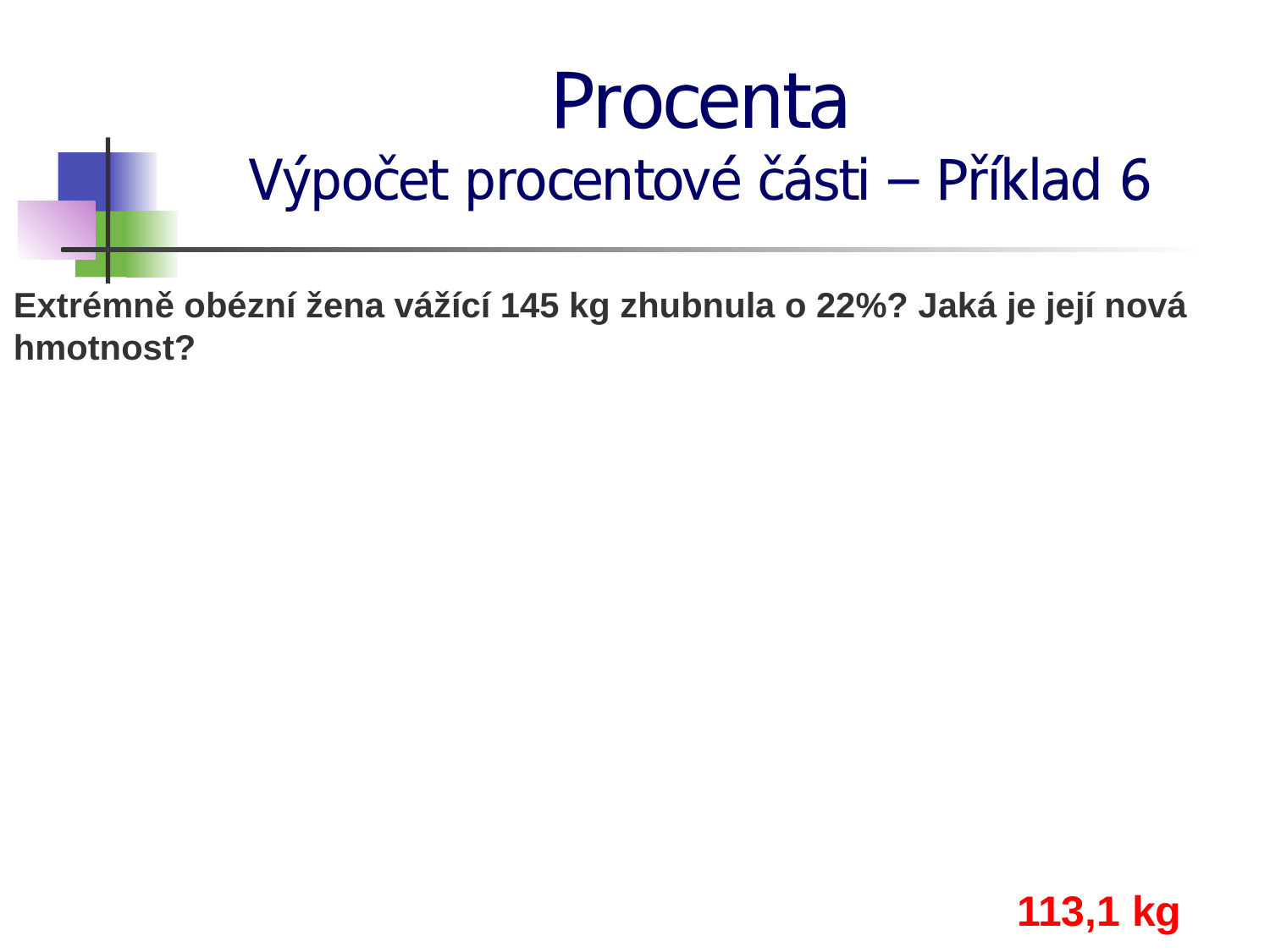

# Procenta Výpočet procentové části – Příklad 6
Extrémně obézní žena vážící 145 kg zhubnula o 22%? Jaká je její nová hmotnost?
113,1 kg